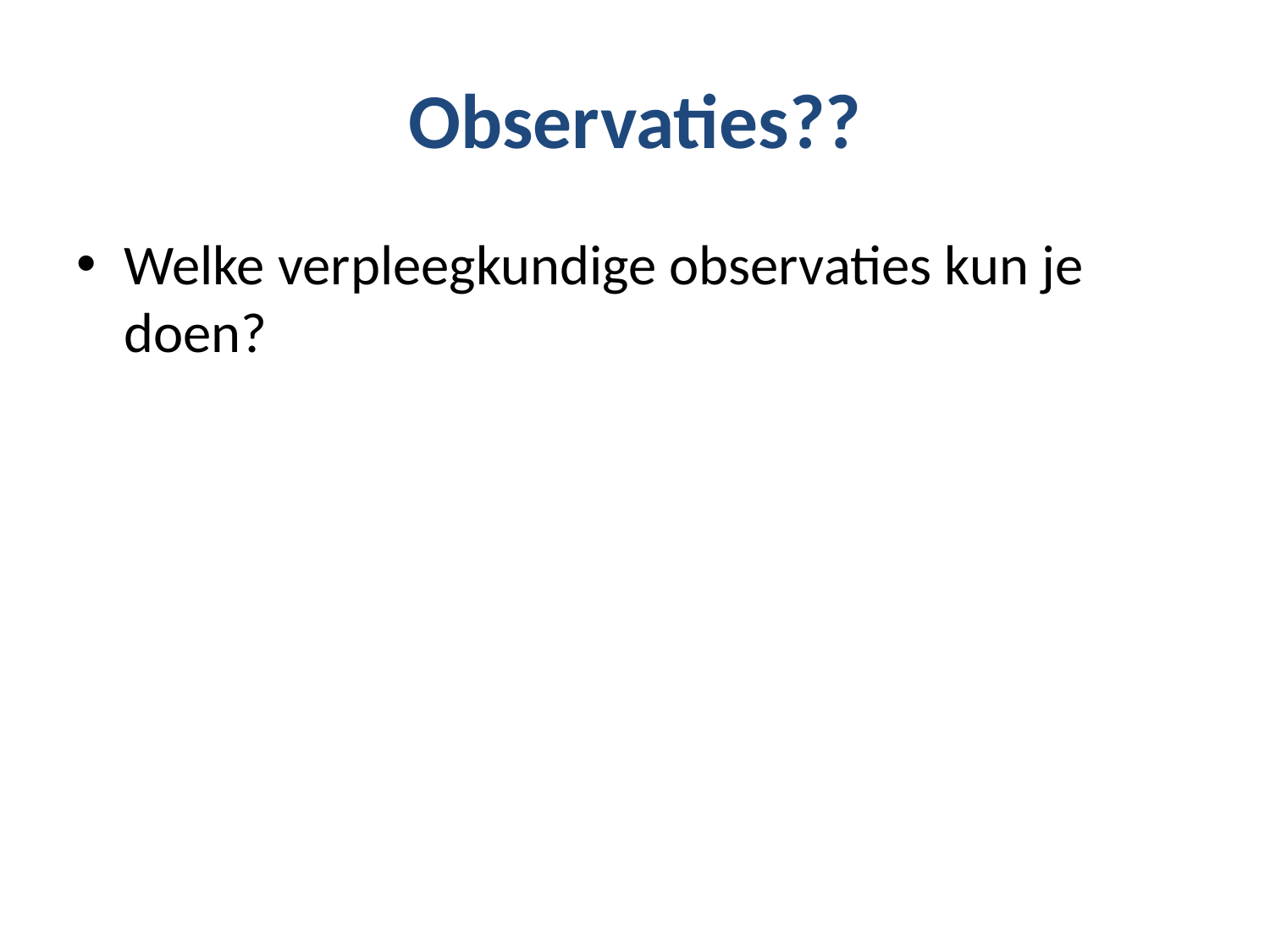

# Observaties??
Welke verpleegkundige observaties kun je doen?